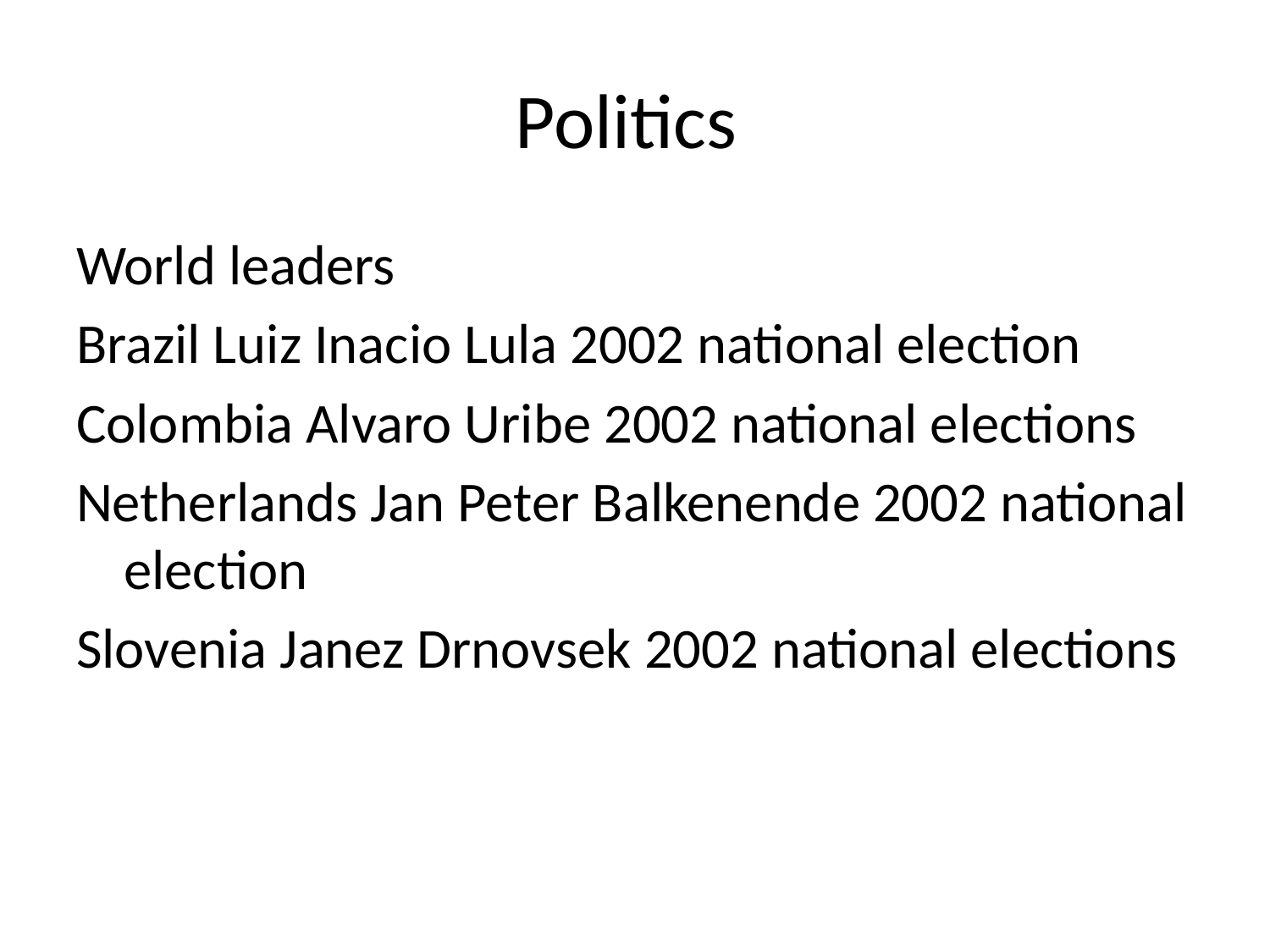

# Politics
World leaders
Brazil Luiz Inacio Lula 2002 national election
Colombia Alvaro Uribe 2002 national elections
Netherlands Jan Peter Balkenende 2002 national election
Slovenia Janez Drnovsek 2002 national elections